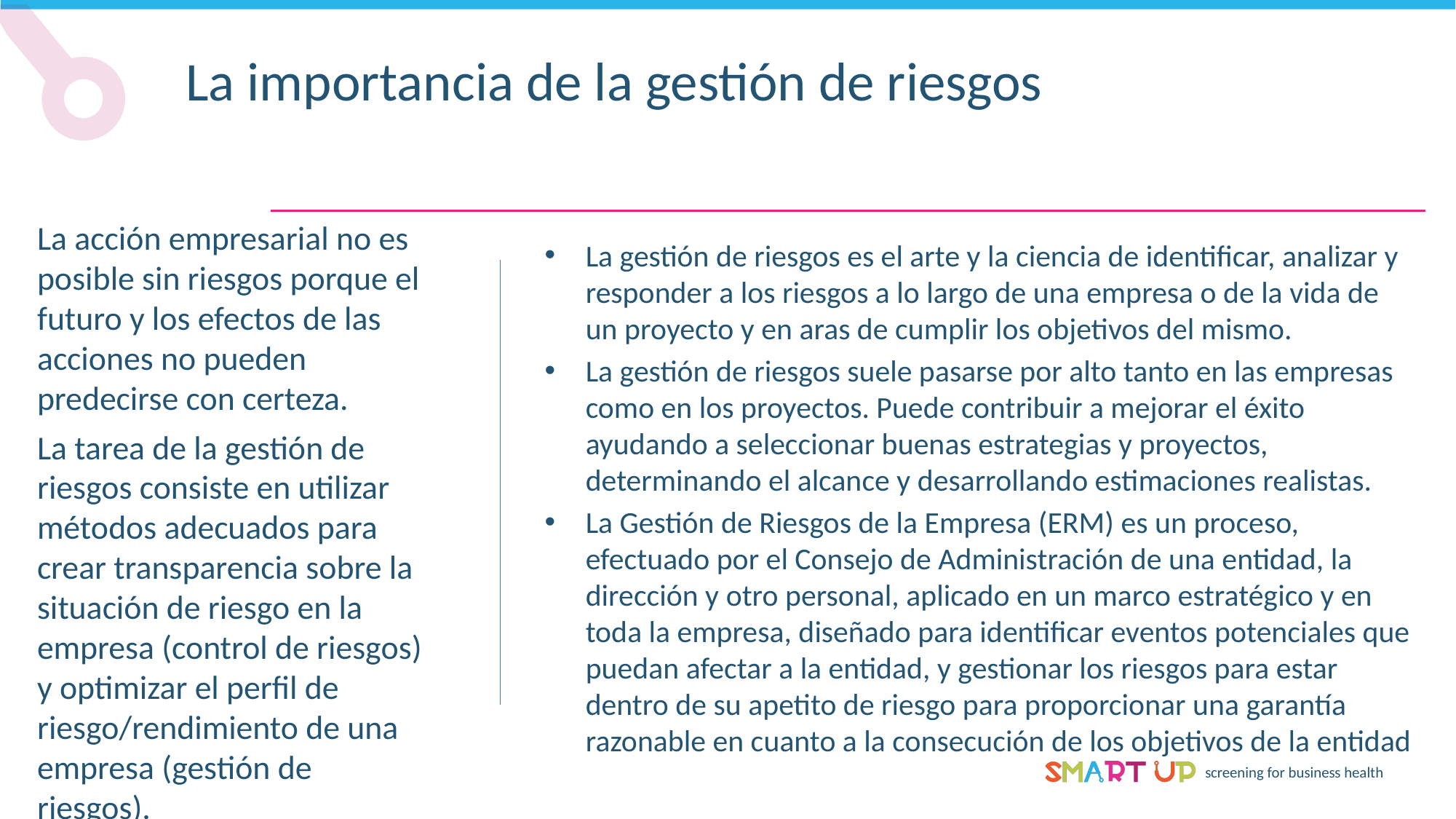

La importancia de la gestión de riesgos
La acción empresarial no es posible sin riesgos porque el futuro y los efectos de las acciones no pueden predecirse con certeza.
La tarea de la gestión de riesgos consiste en utilizar métodos adecuados para crear transparencia sobre la situación de riesgo en la empresa (control de riesgos) y optimizar el perfil de riesgo/rendimiento de una empresa (gestión de riesgos).

La gestión de riesgos es el arte y la ciencia de identificar, analizar y responder a los riesgos a lo largo de una empresa o de la vida de un proyecto y en aras de cumplir los objetivos del mismo.
La gestión de riesgos suele pasarse por alto tanto en las empresas como en los proyectos. Puede contribuir a mejorar el éxito ayudando a seleccionar buenas estrategias y proyectos, determinando el alcance y desarrollando estimaciones realistas.
La Gestión de Riesgos de la Empresa (ERM) es un proceso, efectuado por el Consejo de Administración de una entidad, la dirección y otro personal, aplicado en un marco estratégico y en toda la empresa, diseñado para identificar eventos potenciales que puedan afectar a la entidad, y gestionar los riesgos para estar dentro de su apetito de riesgo para proporcionar una garantía razonable en cuanto a la consecución de los objetivos de la entidad